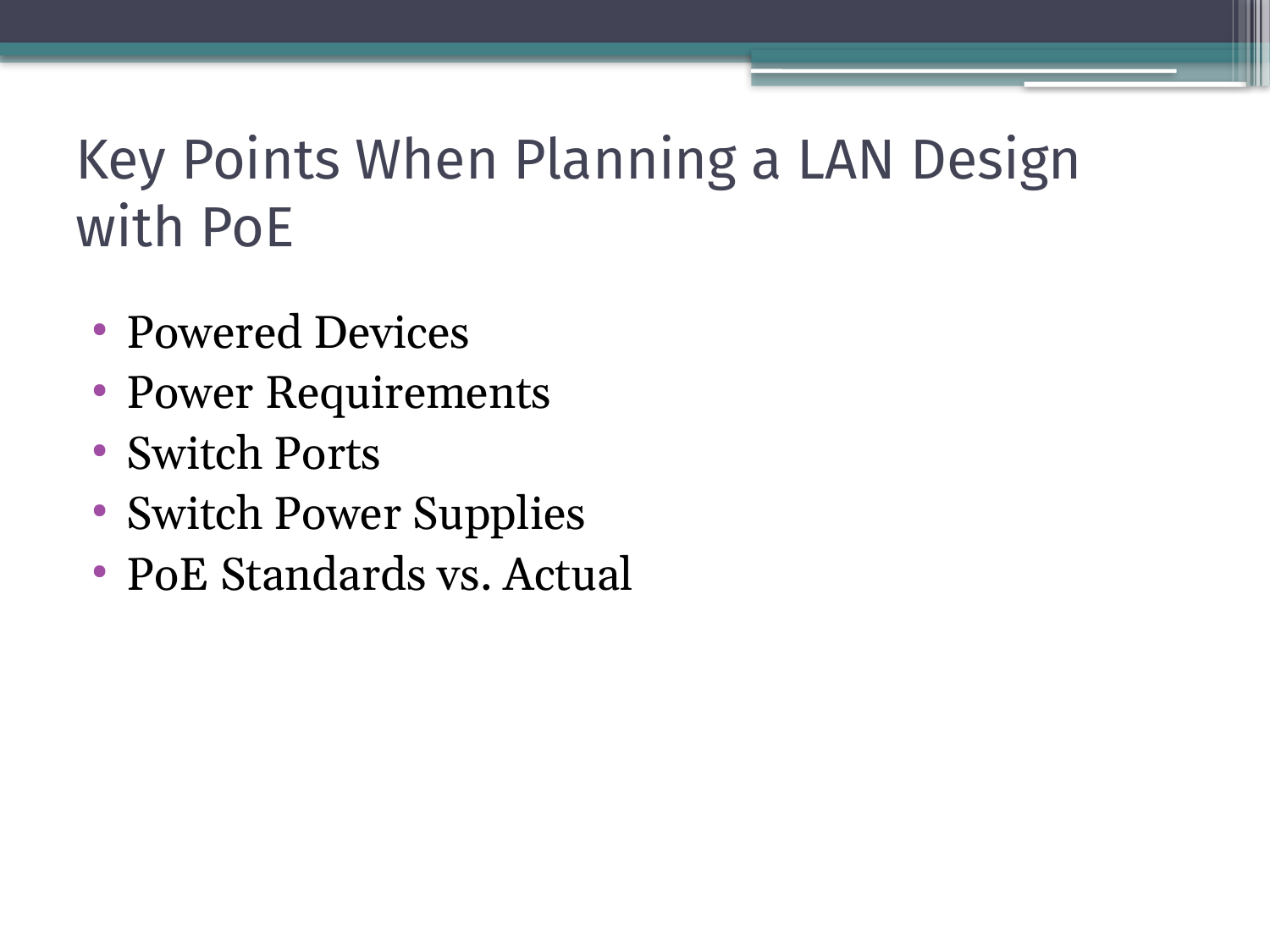

# Key Points When Planning a LAN Design with PoE
Powered Devices
Power Requirements
Switch Ports
Switch Power Supplies
PoE Standards vs. Actual